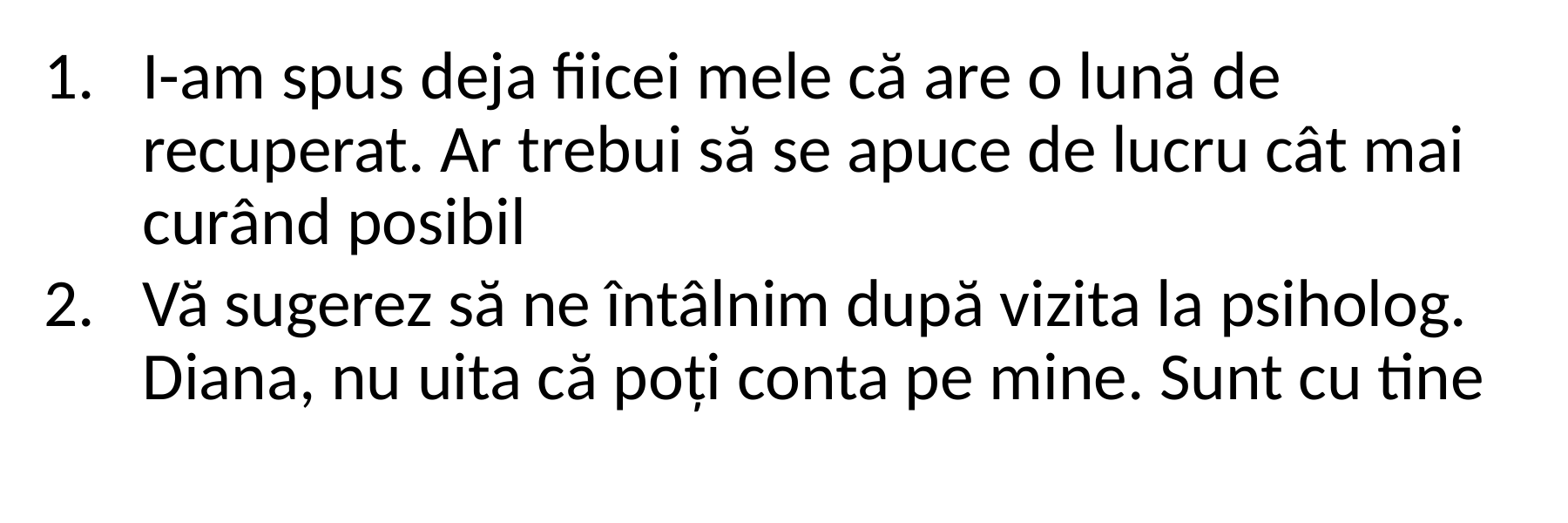

I-am spus deja fiicei mele că are o lună de recuperat. Ar trebui să se apuce de lucru cât mai curând posibil
Vă sugerez să ne întâlnim după vizita la psiholog. Diana, nu uita că poți conta pe mine. Sunt cu tine